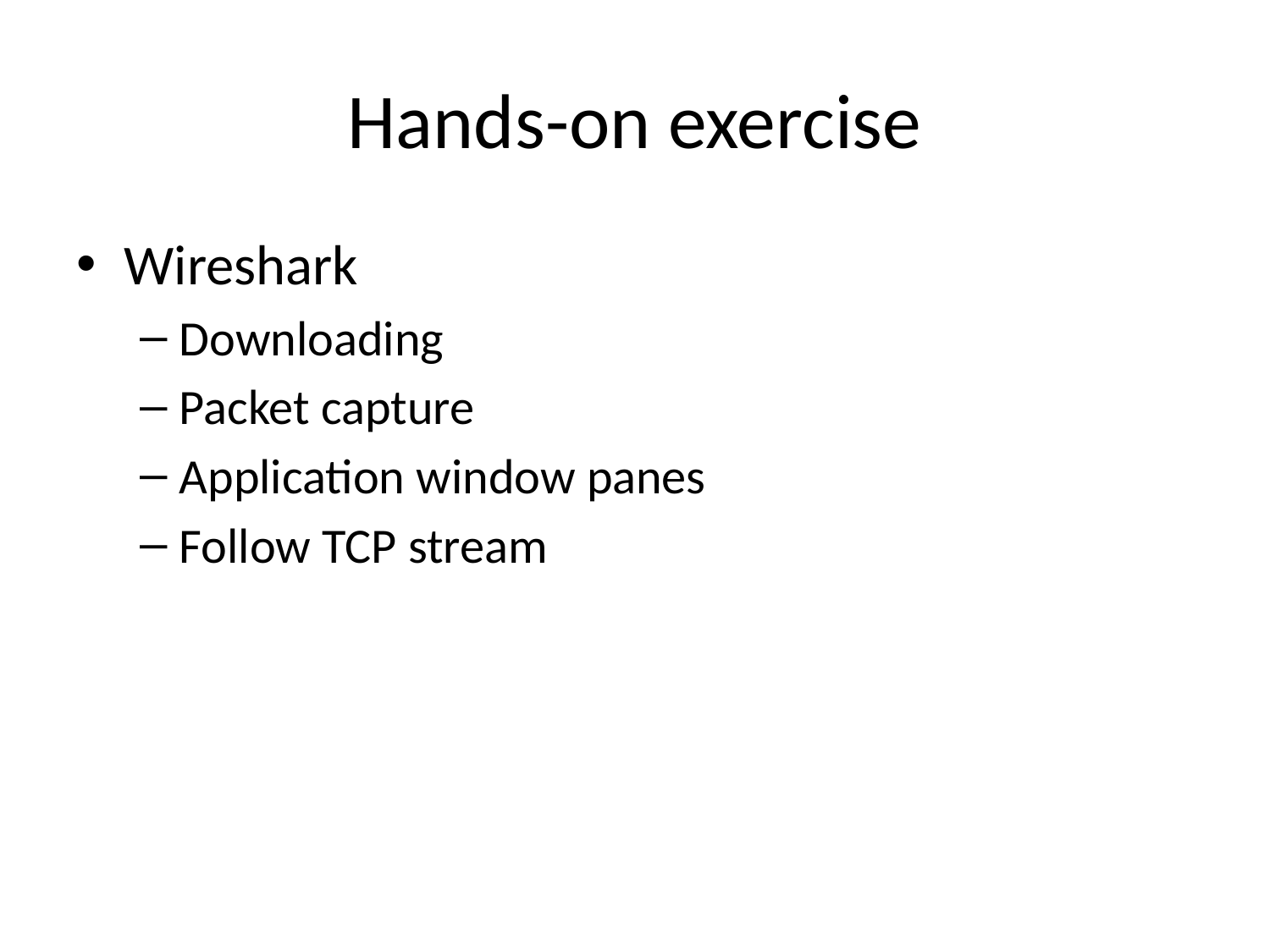

# Hands-on exercise
Wireshark
Downloading
Packet capture
Application window panes
Follow TCP stream